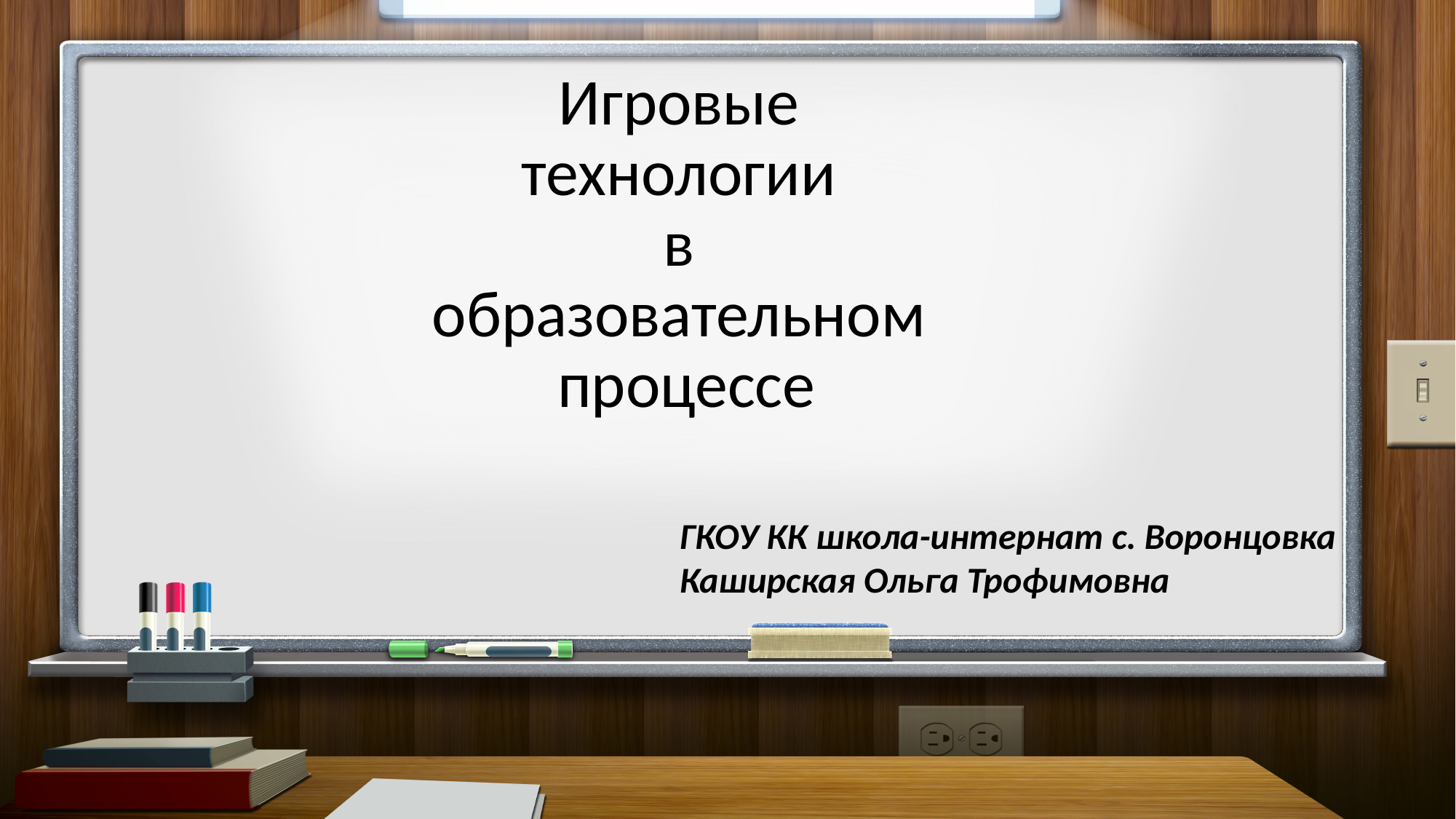

# Игровые технологии в образовательном процессе
ГКОУ КК школа-интернат с. Воронцовка
Каширская Ольга Трофимовна